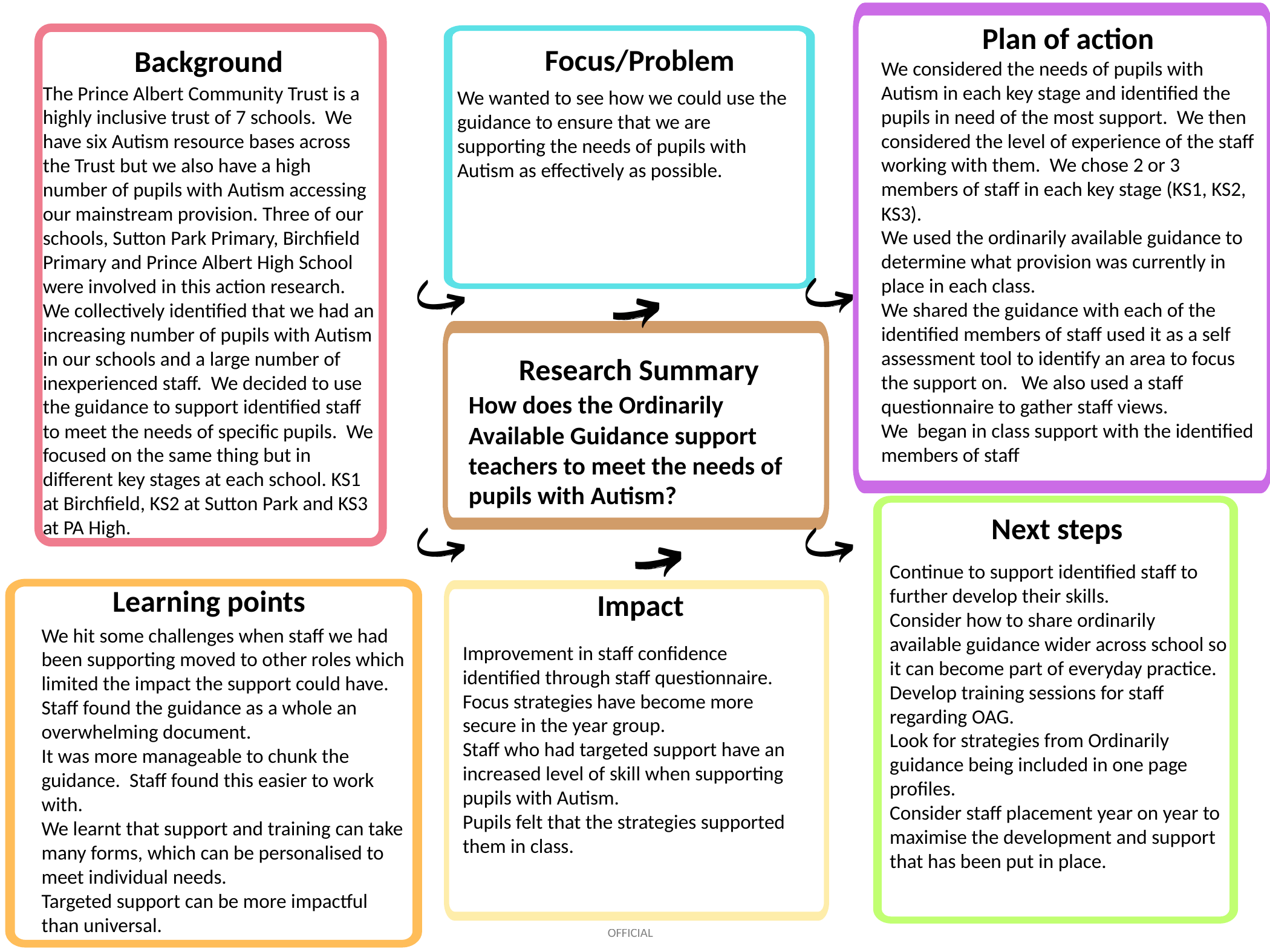

Plan of action
Focus/Problem
Background
We considered the needs of pupils with Autism in each key stage and identified the pupils in need of the most support.  We then considered the level of experience of the staff working with them.  We chose 2 or 3 members of staff in each key stage (KS1, KS2, KS3).
We used the ordinarily available guidance to determine what provision was currently in place in each class.
We shared the guidance with each of the identified members of staff used it as a self assessment tool to identify an area to focus the support on.   We also used a staff questionnaire to gather staff views.
We  began in class support with the identified members of staff
The Prince Albert Community Trust is a highly inclusive trust of 7 schools.  We have six Autism resource bases across the Trust but we also have a high number of pupils with Autism accessing our mainstream provision. Three of our schools, Sutton Park Primary, Birchfield Primary and Prince Albert High School were involved in this action research. We collectively identified that we had an increasing number of pupils with Autism in our schools and a large number of inexperienced staff.  We decided to use the guidance to support identified staff to meet the needs of specific pupils.  We focused on the same thing but in different key stages at each school. KS1 at Birchfield, KS2 at Sutton Park and KS3 at PA High.
We wanted to see how we could use the guidance to ensure that we are supporting the needs of pupils with Autism as effectively as possible.

Research Summary
How does the Ordinarily Available Guidance support teachers to meet the needs of pupils with Autism?

Next steps

Continue to support identified staff to further develop their skills.
Consider how to share ordinarily available guidance wider across school so it can become part of everyday practice.
Develop training sessions for staff regarding OAG.
Look for strategies from Ordinarily guidance being included in one page profiles.
Consider staff placement year on year to maximise the development and support that has been put in place.

Learning points
Impact
We hit some challenges when staff we had been supporting moved to other roles which limited the impact the support could have.
Staff found the guidance as a whole an overwhelming document.
It was more manageable to chunk the guidance.  Staff found this easier to work with.
We learnt that support and training can take many forms, which can be personalised to meet individual needs.
Targeted support can be more impactful than universal.
Improvement in staff confidence identified through staff questionnaire.
Focus strategies have become more secure in the year group.
Staff who had targeted support have an increased level of skill when supporting pupils with Autism.
Pupils felt that the strategies supported them in class.